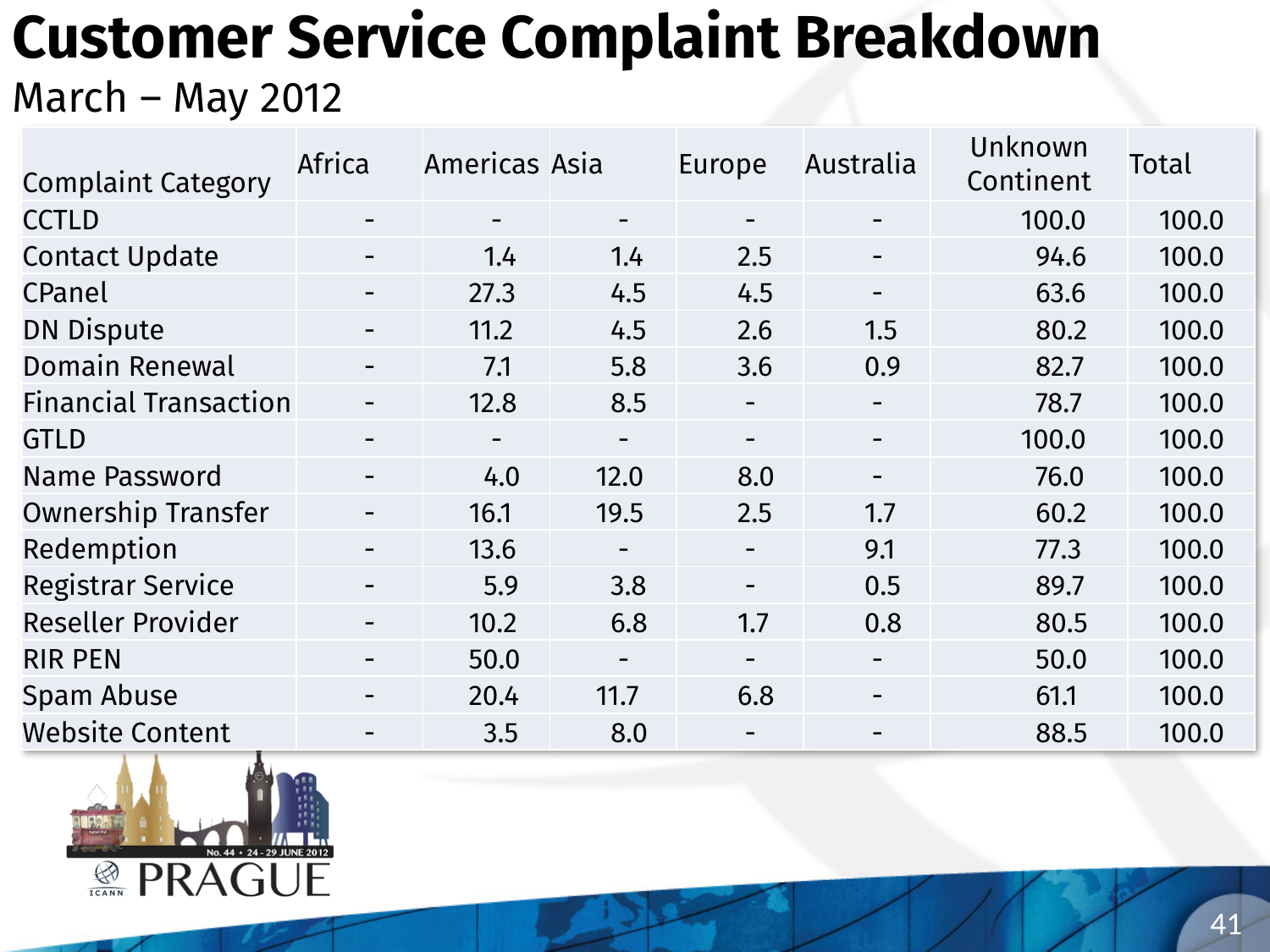

# Customer Service Complaint Breakdown March – May 2012
| Complaint Category | Africa | Americas | Asia | Europe | Australia | Unknown Continent | Total |
| --- | --- | --- | --- | --- | --- | --- | --- |
| CCTLD | - | - | - | - | - | 100.0 | 100.0 |
| Contact Update | - | 1.4 | 1.4 | 2.5 | - | 94.6 | 100.0 |
| CPanel | - | 27.3 | 4.5 | 4.5 | - | 63.6 | 100.0 |
| DN Dispute | - | 11.2 | 4.5 | 2.6 | 1.5 | 80.2 | 100.0 |
| Domain Renewal | - | 7.1 | 5.8 | 3.6 | 0.9 | 82.7 | 100.0 |
| Financial Transaction | - | 12.8 | 8.5 | - | - | 78.7 | 100.0 |
| GTLD | - | - | - | - | - | 100.0 | 100.0 |
| Name Password | - | 4.0 | 12.0 | 8.0 | - | 76.0 | 100.0 |
| Ownership Transfer | - | 16.1 | 19.5 | 2.5 | 1.7 | 60.2 | 100.0 |
| Redemption | - | 13.6 | - | - | 9.1 | 77.3 | 100.0 |
| Registrar Service | - | 5.9 | 3.8 | - | 0.5 | 89.7 | 100.0 |
| Reseller Provider | - | 10.2 | 6.8 | 1.7 | 0.8 | 80.5 | 100.0 |
| RIR PEN | - | 50.0 | - | - | - | 50.0 | 100.0 |
| Spam Abuse | - | 20.4 | 11.7 | 6.8 | - | 61.1 | 100.0 |
| Website Content | - | 3.5 | 8.0 | - | - | 88.5 | 100.0 |
41